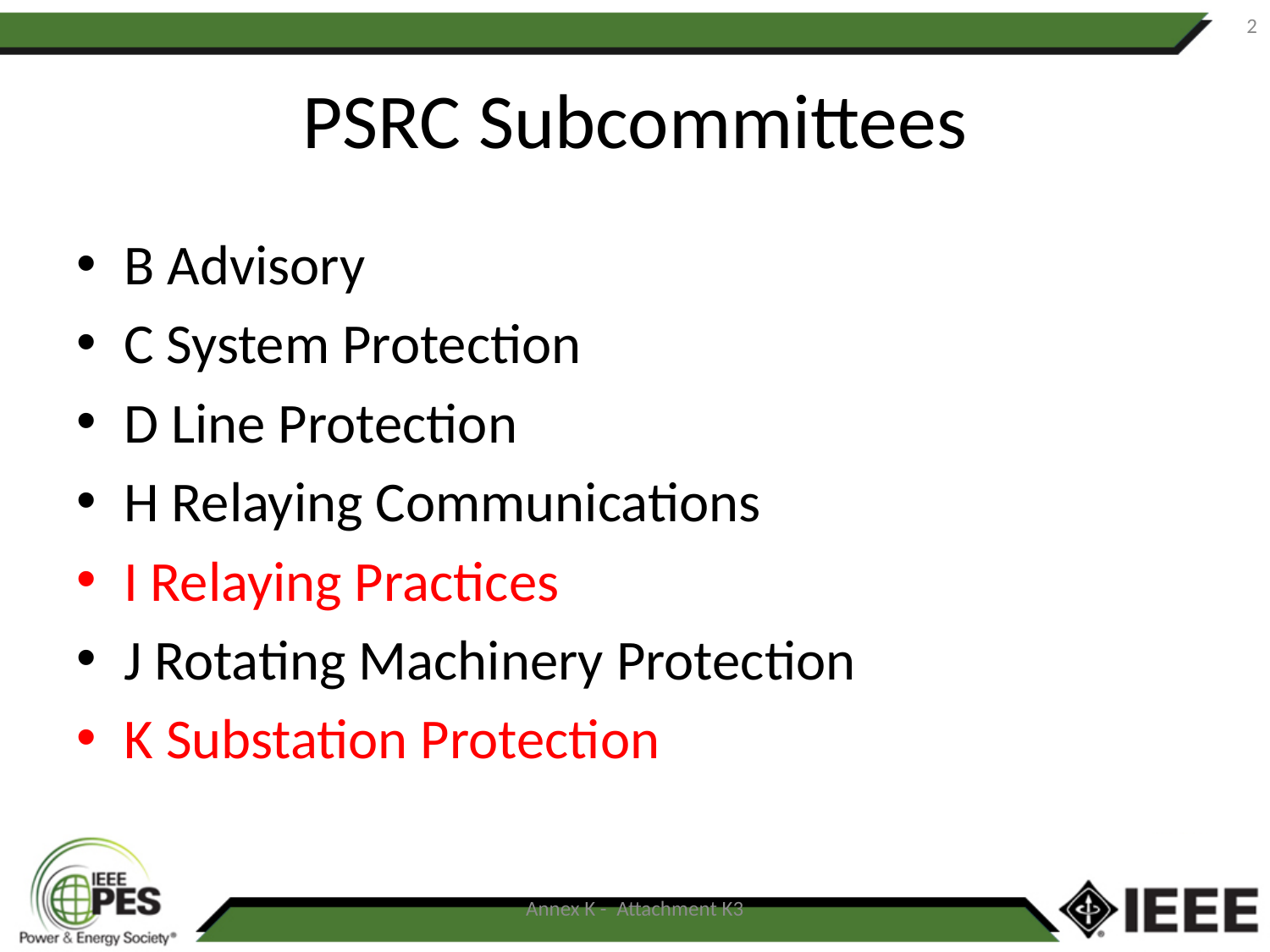

2
# PSRC Subcommittees
B Advisory
C System Protection
D Line Protection
H Relaying Communications
I Relaying Practices
J Rotating Machinery Protection
K Substation Protection
Annex K -  Attachment K3